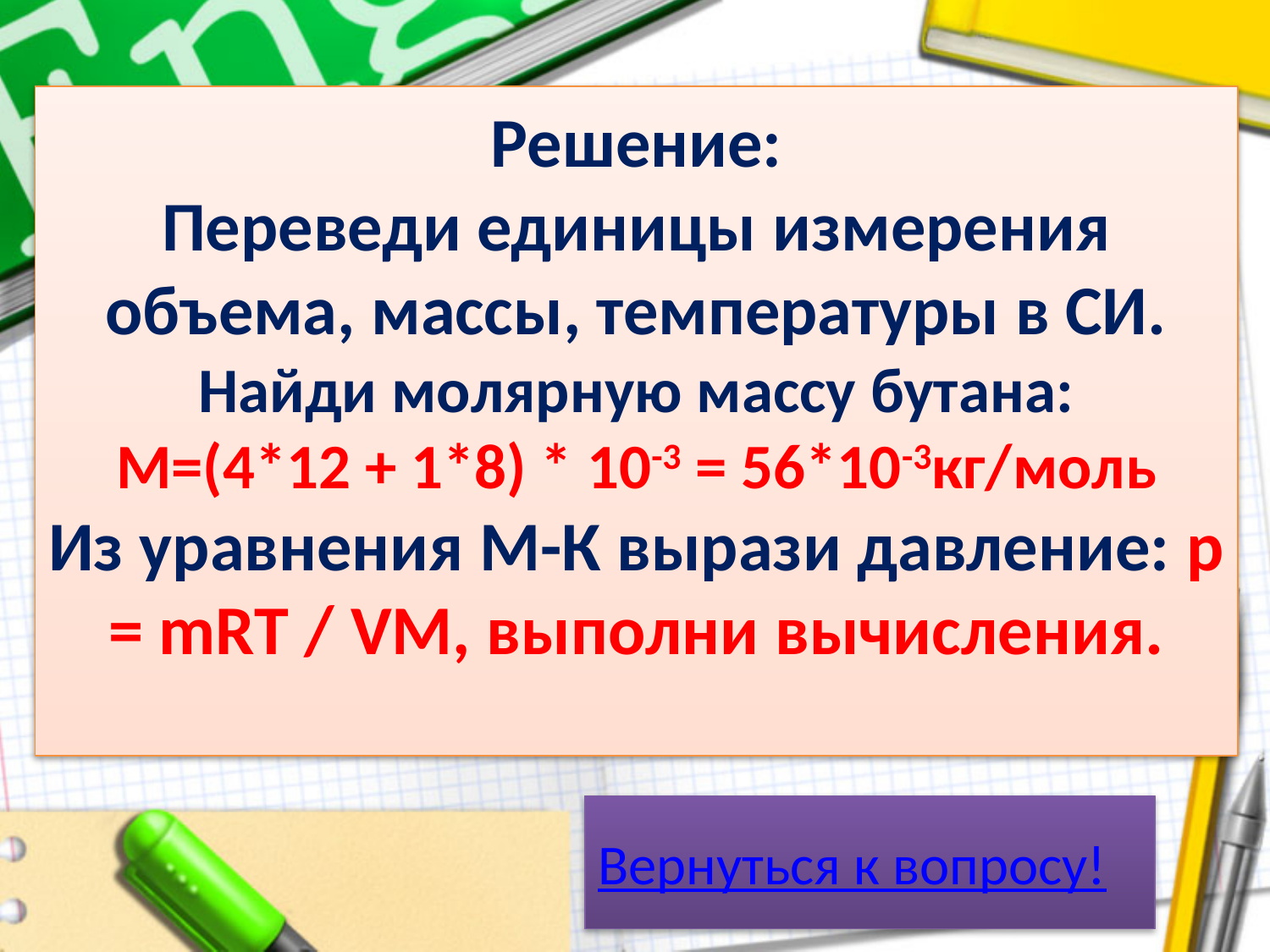

# Решение: Переведи единицы измерения объема, массы, температуры в СИ. Найди молярную массу бутана: M=(4*12 + 1*8) * 10-3 = 56*10-3кг/моль Из уравнения М-К вырази давление: p = mRT / VM, выполни вычисления.
Вернуться к вопросу!